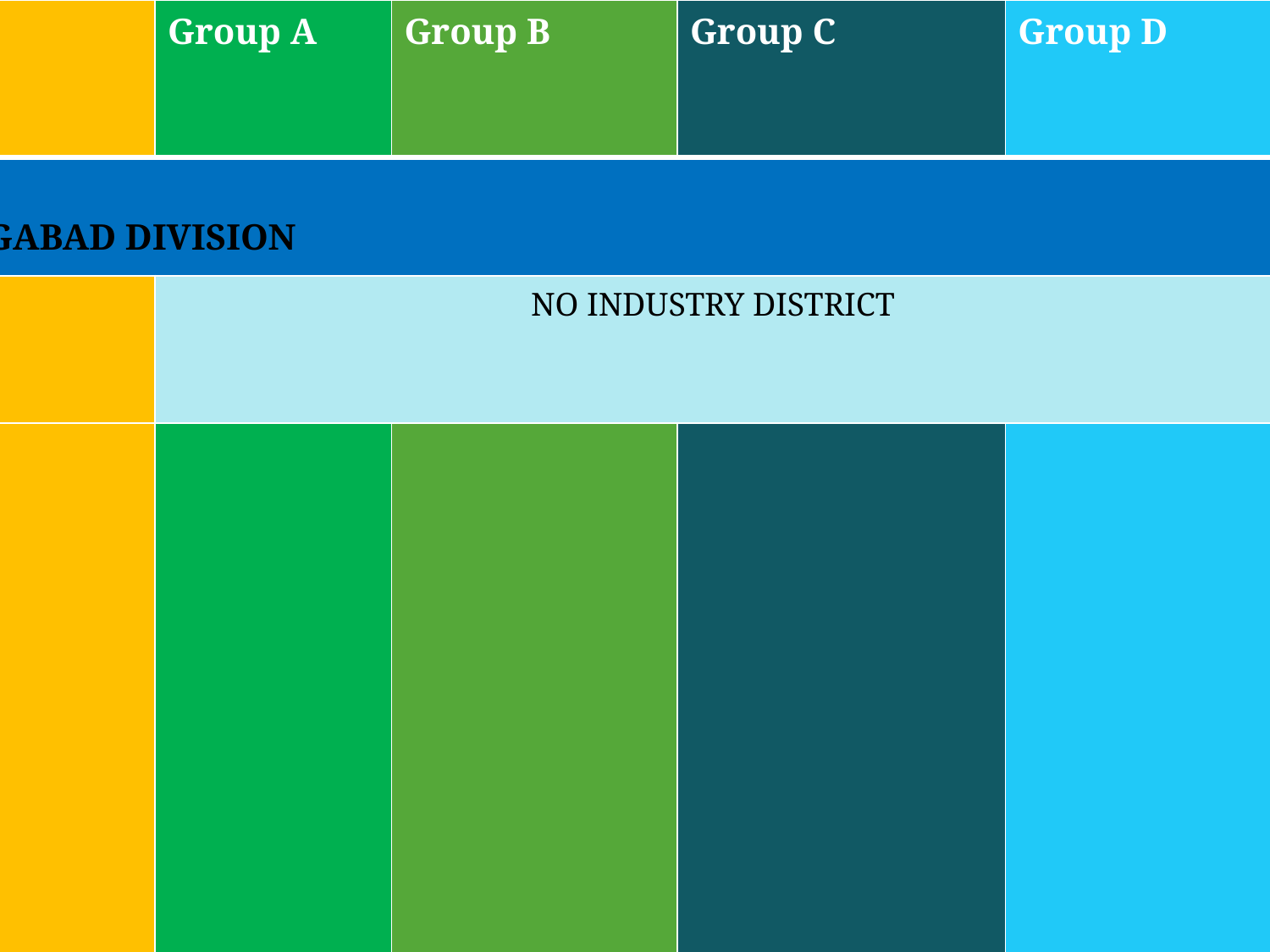

| District | Group A | Group B | Group C | Group D | Group D |
| --- | --- | --- | --- | --- | --- |
| AURANGABAD DIVISION |  |  |  |  |  |
| Hingoli | NO INDUSTRY DISTRICT |  |  |  |  |
| Latur |  |  |  |  | Latur Ahmedpur, Udgir Nilanga Ausa Chakur Deoni Shirur-Anantpal Jalkot Renapur |